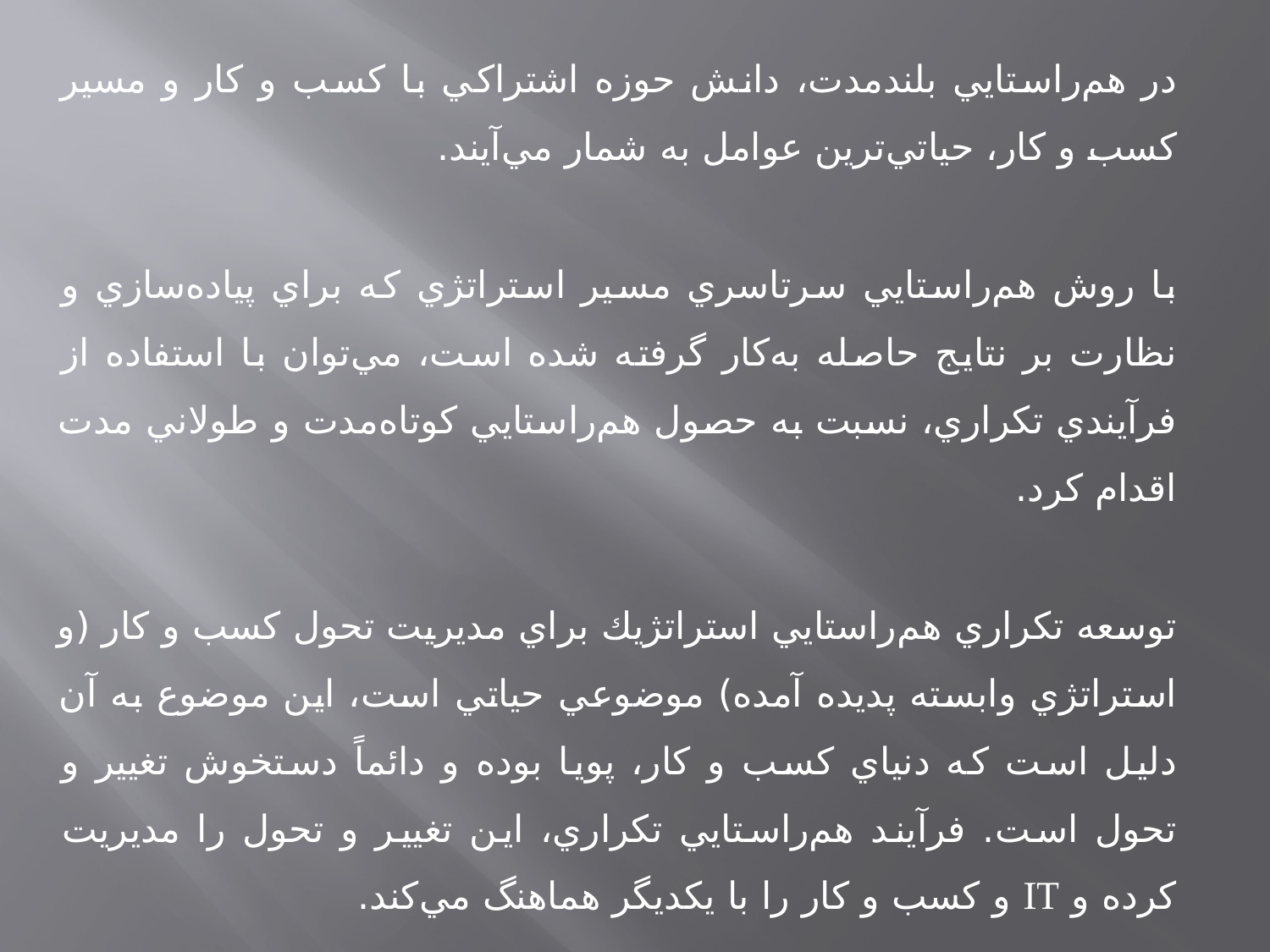

در هم‌راستايي بلندمدت، دانش حوزه اشتراكي با كسب و كار و مسير كسب و كار، حياتي‌ترين عوامل به شمار مي‌آيند.

با روش هم‌راستايي سرتاسري مسير استراتژي كه براي پياده‌سازي و نظارت بر نتايج حاصله به‌‌كار گرفته شده است، مي‌توان با استفاده از فرآيندي تكراري، نسبت به حصول هم‌راستايي كوتاه‌مدت و طولاني مدت اقدام كرد.

توسعه تكراري هم‌راستايي استراتژيك براي مديريت تحول كسب و كار (و استراتژي وابسته پديده آمده) موضوعي حياتي است، اين موضوع به آن دليل است كه دنياي كسب و كار، پويا بوده و دائماً دستخوش تغيير و تحول است. فرآيند هم‌راستايي تكراري، اين تغيير و تحول را مديريت كرده و IT و كسب و كار را با يكديگر هماهنگ مي‌كند.